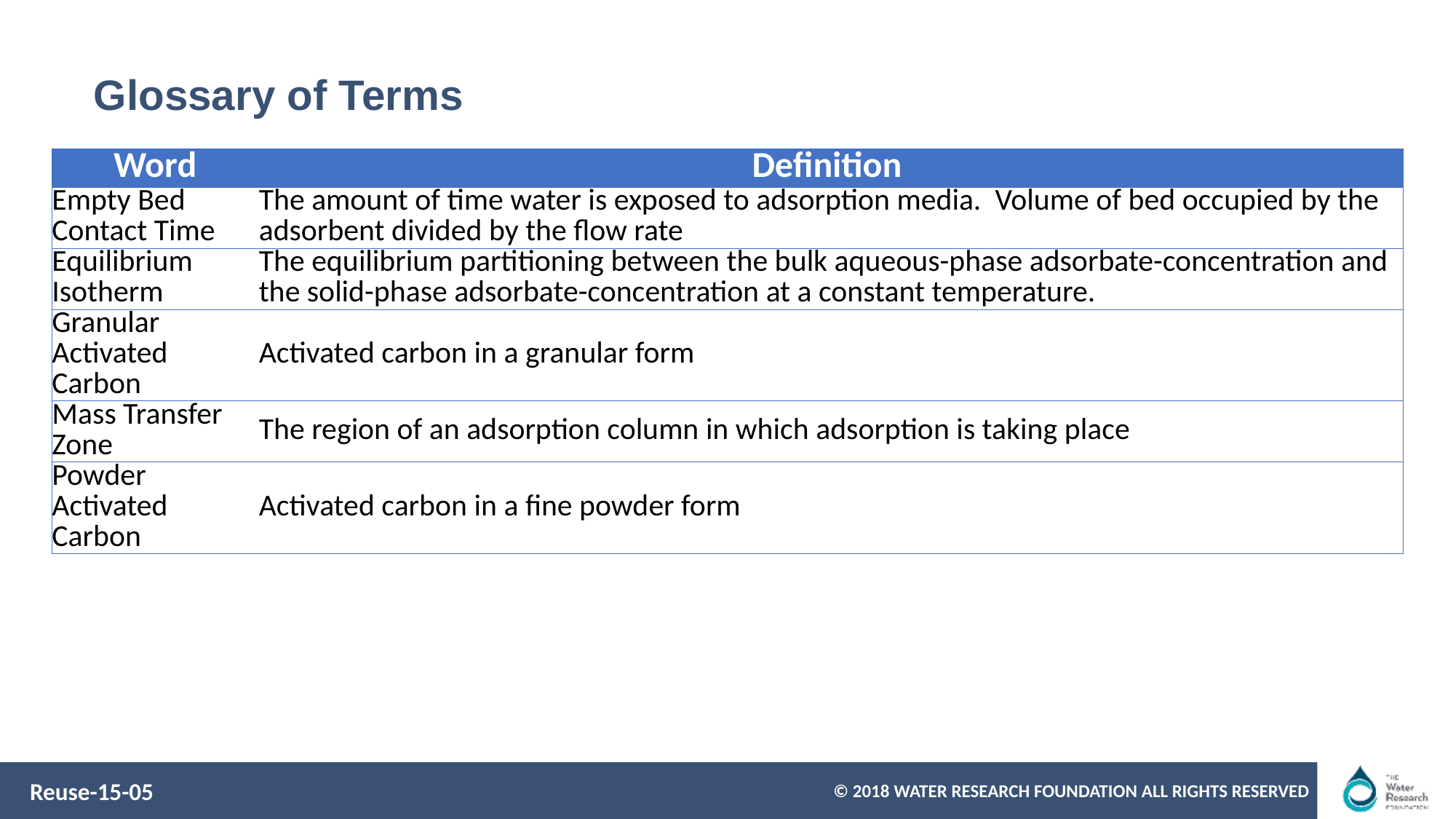

# Glossary of Terms
| Word | Definition |
| --- | --- |
| Empty Bed Contact Time | The amount of time water is exposed to adsorption media. Volume of bed occupied by the adsorbent divided by the flow rate |
| Equilibrium Isotherm | The equilibrium partitioning between the bulk aqueous-phase adsorbate-concentration and the solid-phase adsorbate-concentration at a constant temperature. |
| Granular Activated Carbon | Activated carbon in a granular form |
| Mass Transfer Zone | The region of an adsorption column in which adsorption is taking place |
| Powder Activated Carbon | Activated carbon in a fine powder form |